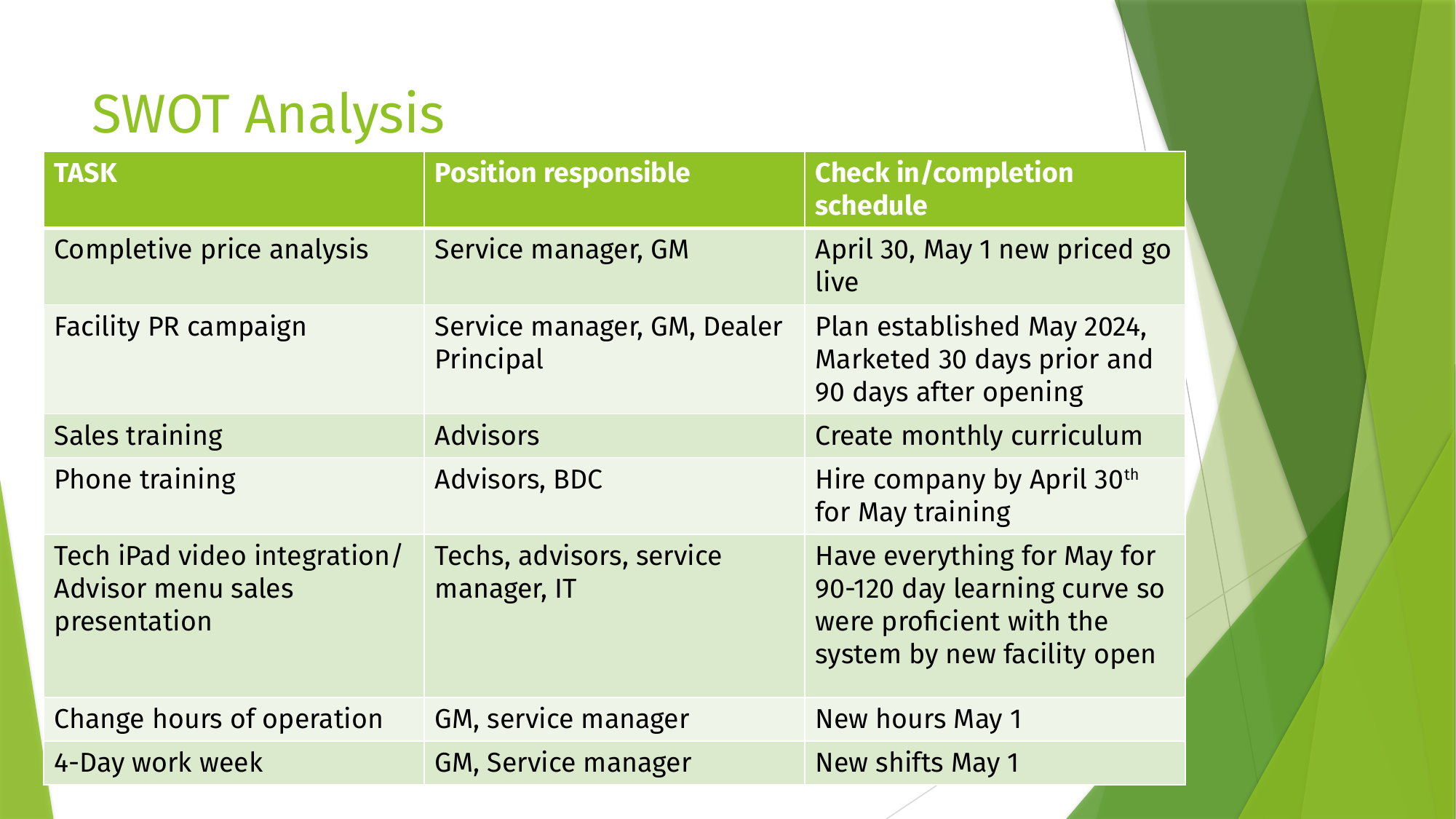

# SWOT Analysis
| TASK | Position responsible | Check in/completion schedule |
| --- | --- | --- |
| Completive price analysis | Service manager, GM | April 30, May 1 new priced go live |
| Facility PR campaign | Service manager, GM, Dealer Principal | Plan established May 2024, Marketed 30 days prior and 90 days after opening |
| Sales training | Advisors | Create monthly curriculum |
| Phone training | Advisors, BDC | Hire company by April 30th for May training |
| Tech iPad video integration/ Advisor menu sales presentation | Techs, advisors, service manager, IT | Have everything for May for 90-120 day learning curve so were proficient with the system by new facility open |
| Change hours of operation | GM, service manager | New hours May 1 |
| 4-Day work week | GM, Service manager | New shifts May 1 |